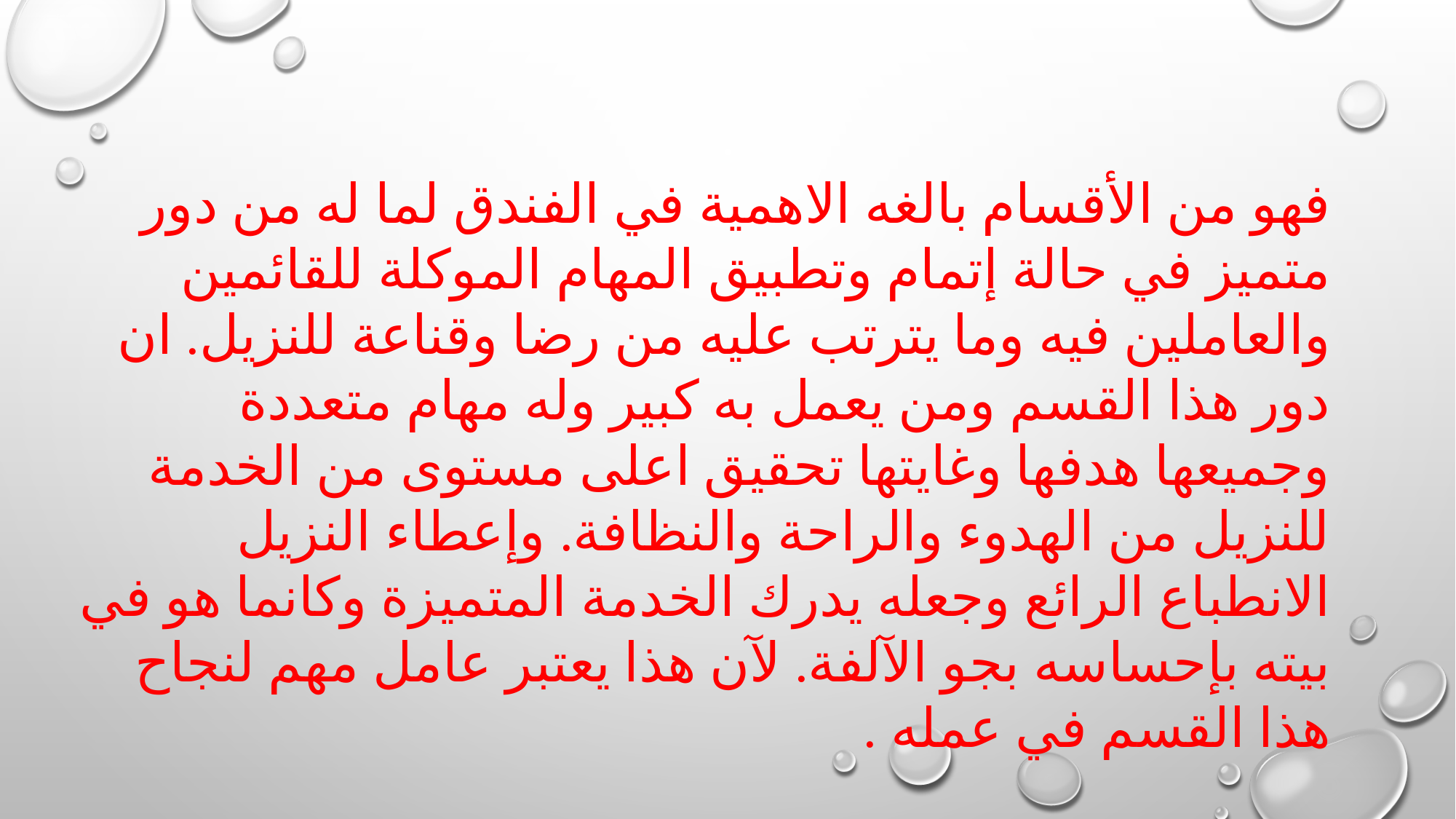

فهو من الأقسام بالغه الاهمية في الفندق لما له من دور متميز في حالة إتمام وتطبيق المهام الموكلة للقائمين والعاملين فيه وما يترتب عليه من رضا وقناعة للنزيل. ان دور هذا القسم ومن يعمل به كبير وله مهام متعددة وجميعها هدفها وغايتها تحقيق اعلى مستوى من الخدمة للنزيل من الهدوء والراحة والنظافة. وإعطاء النزيل الانطباع الرائع وجعله يدرك الخدمة المتميزة وكانما هو في بيته بإحساسه بجو الآلفة. لآن هذا يعتبر عامل مهم لنجاح هذا القسم في عمله .